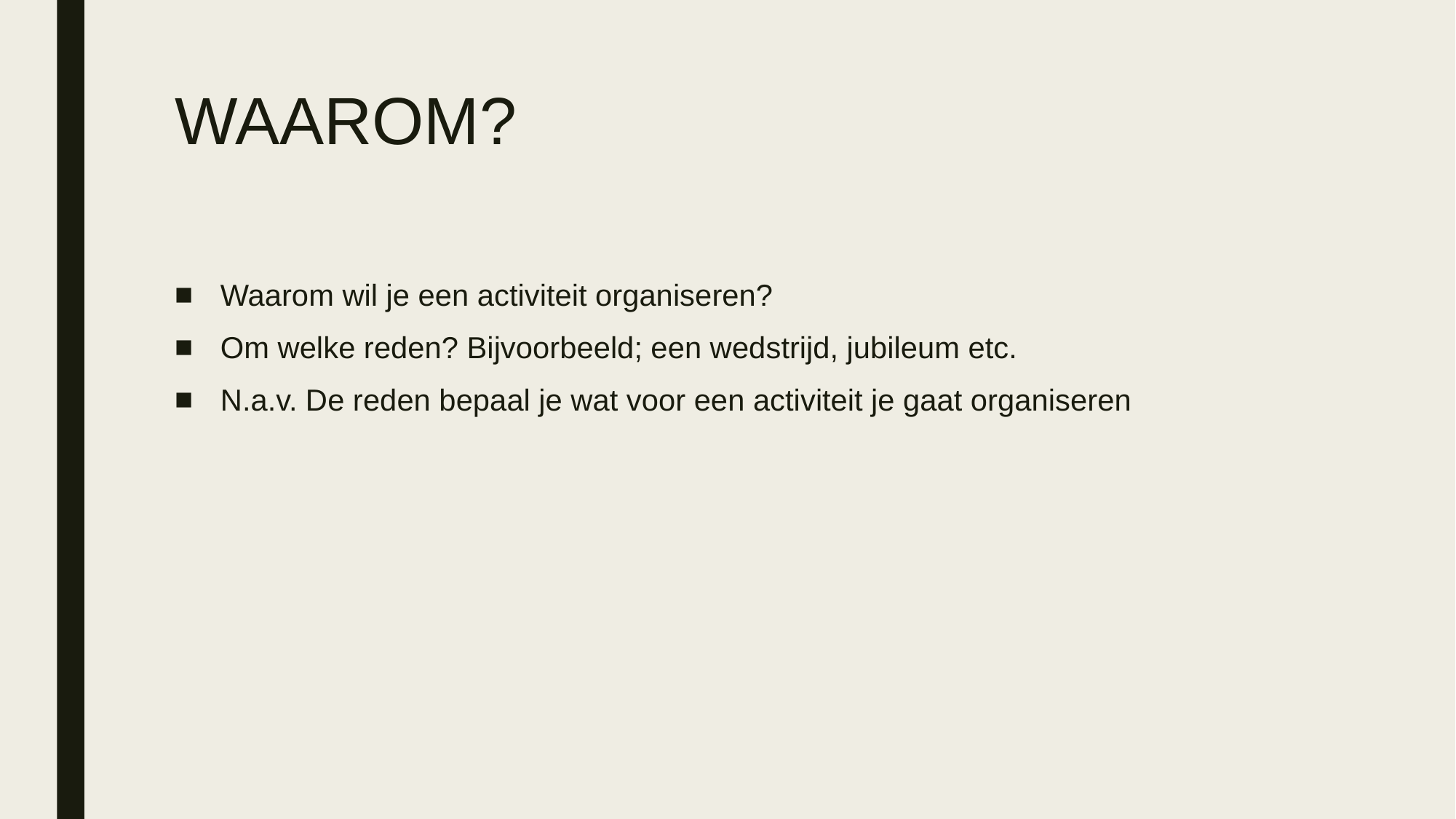

# WAAROM?
Waarom wil je een activiteit organiseren?
Om welke reden? Bijvoorbeeld; een wedstrijd, jubileum etc.
N.a.v. De reden bepaal je wat voor een activiteit je gaat organiseren